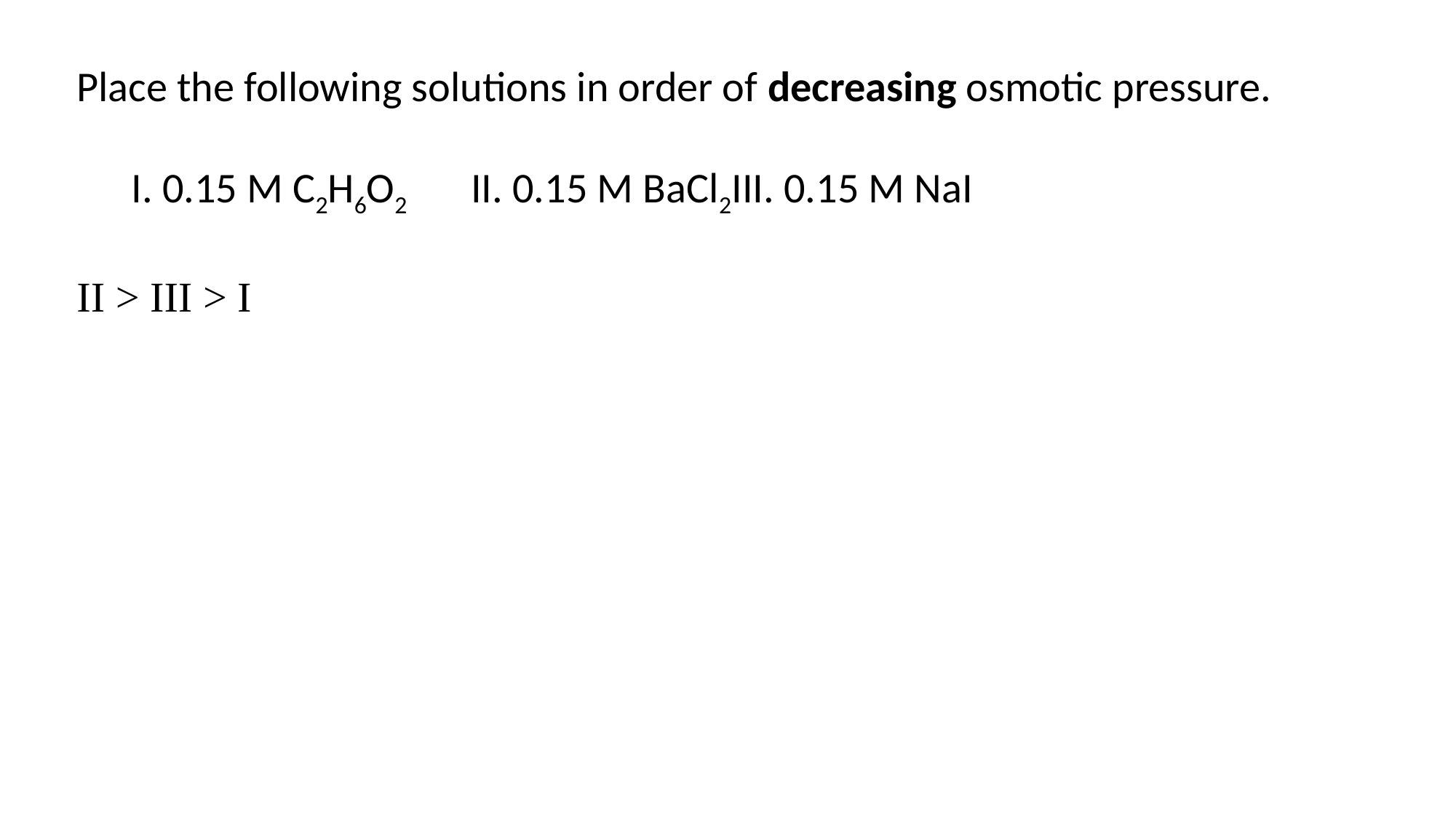

Place the following solutions in order of decreasing osmotic pressure.

	I. 0.15 M C2H6O2	II. 0.15 M BaCl2	III. 0.15 M NaI

II > III > I